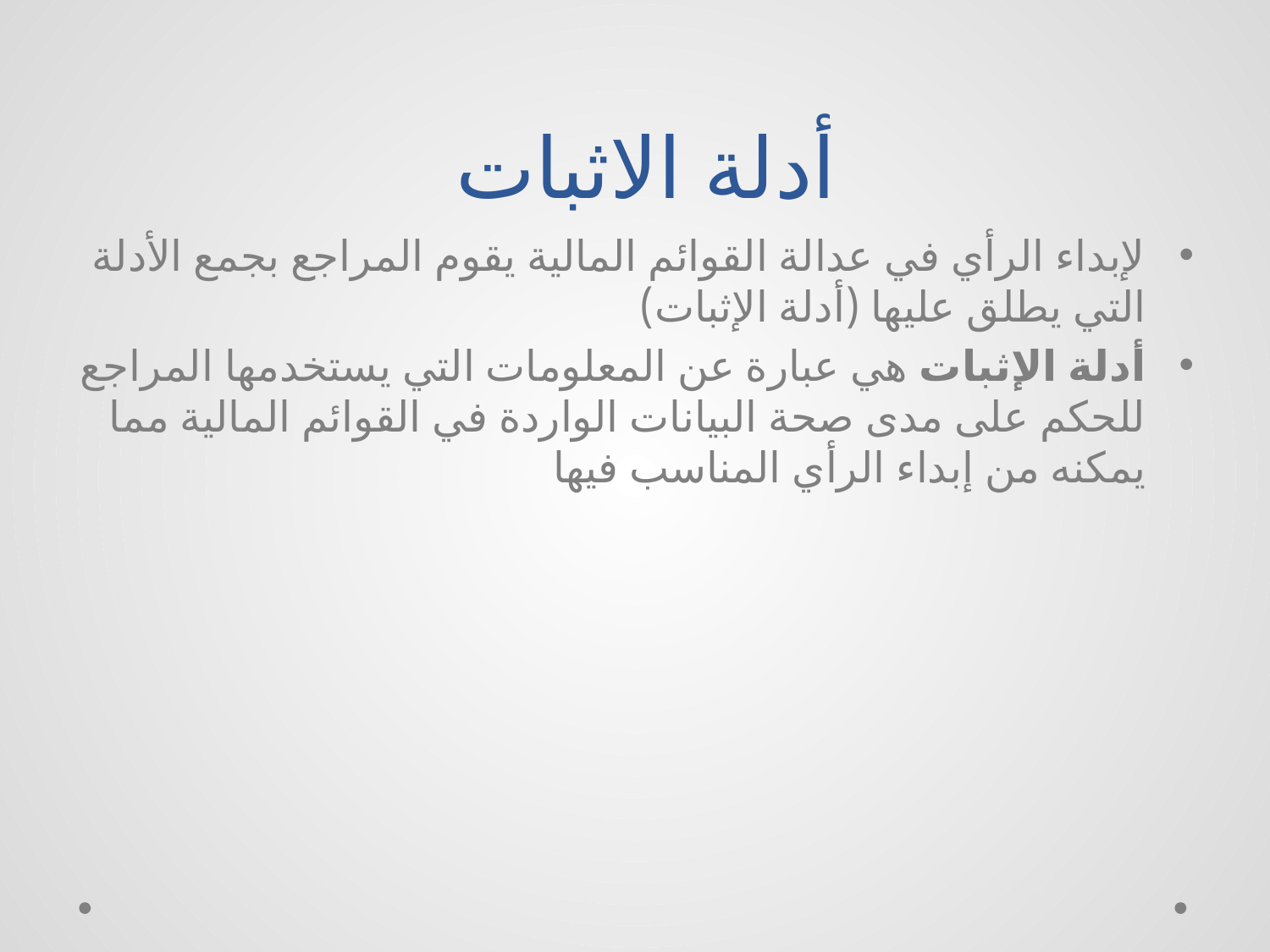

# أدلة الاثبات
لإبداء الرأي في عدالة القوائم المالية يقوم المراجع بجمع الأدلة التي يطلق عليها (أدلة الإثبات)
أدلة الإثبات هي عبارة عن المعلومات التي يستخدمها المراجع للحكم على مدى صحة البيانات الواردة في القوائم المالية مما  يمكنه من إبداء الرأي المناسب فيها